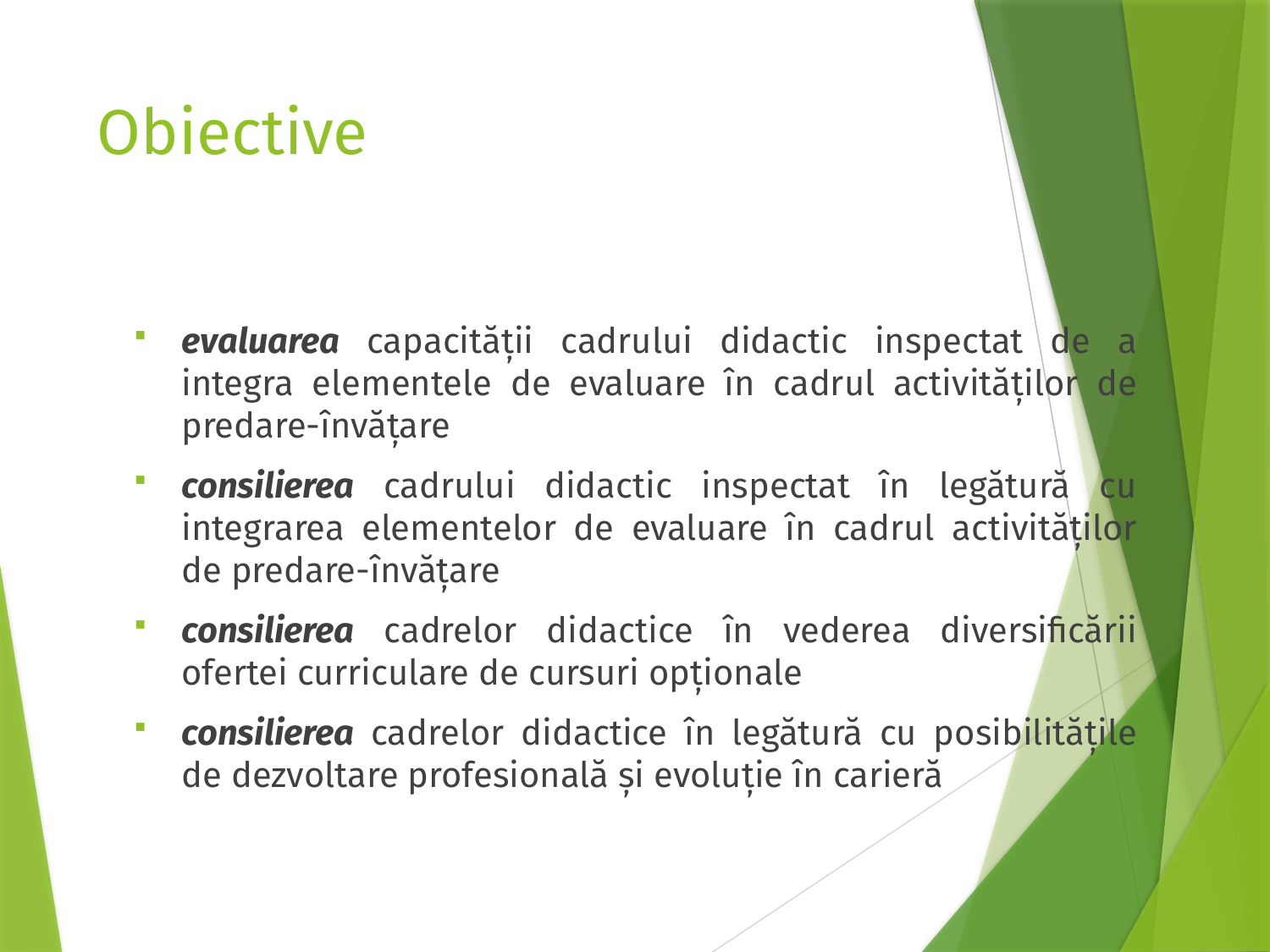

# Obiective
evaluarea capacității cadrului didactic inspectat de a integra elementele de evaluare în cadrul activităților de predare-învățare
consilierea cadrului didactic inspectat în legătură cu integrarea elementelor de evaluare în cadrul activităților de predare-învățare
consilierea cadrelor didactice în vederea diversificării ofertei curriculare de cursuri opționale
consilierea cadrelor didactice în legătură cu posibilitățile de dezvoltare profesională și evoluție în carieră